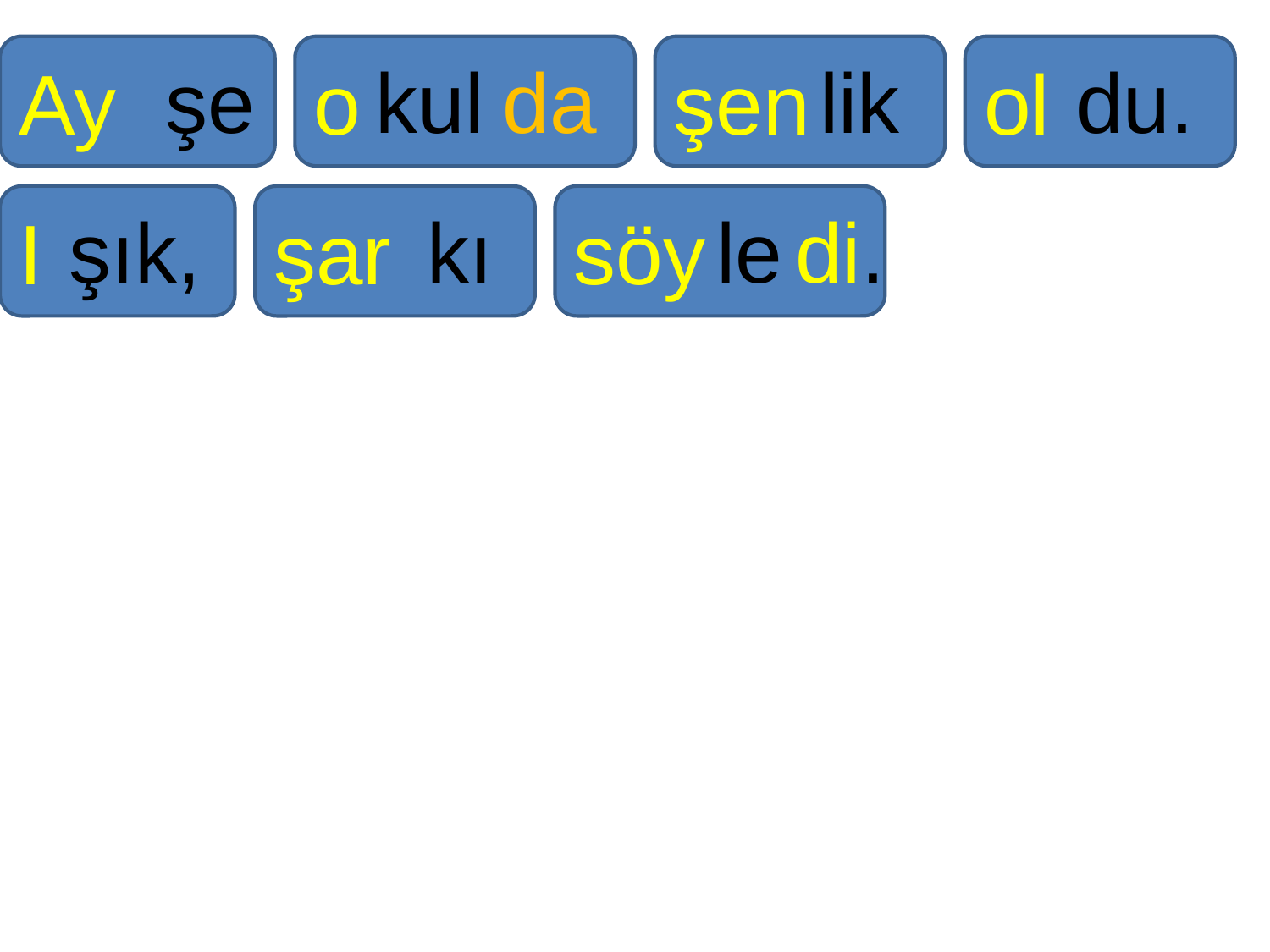

Ay
şe
o
kul
da
şen
lik
ol
du.
I
şık,
şar
kı
söy
le
di.